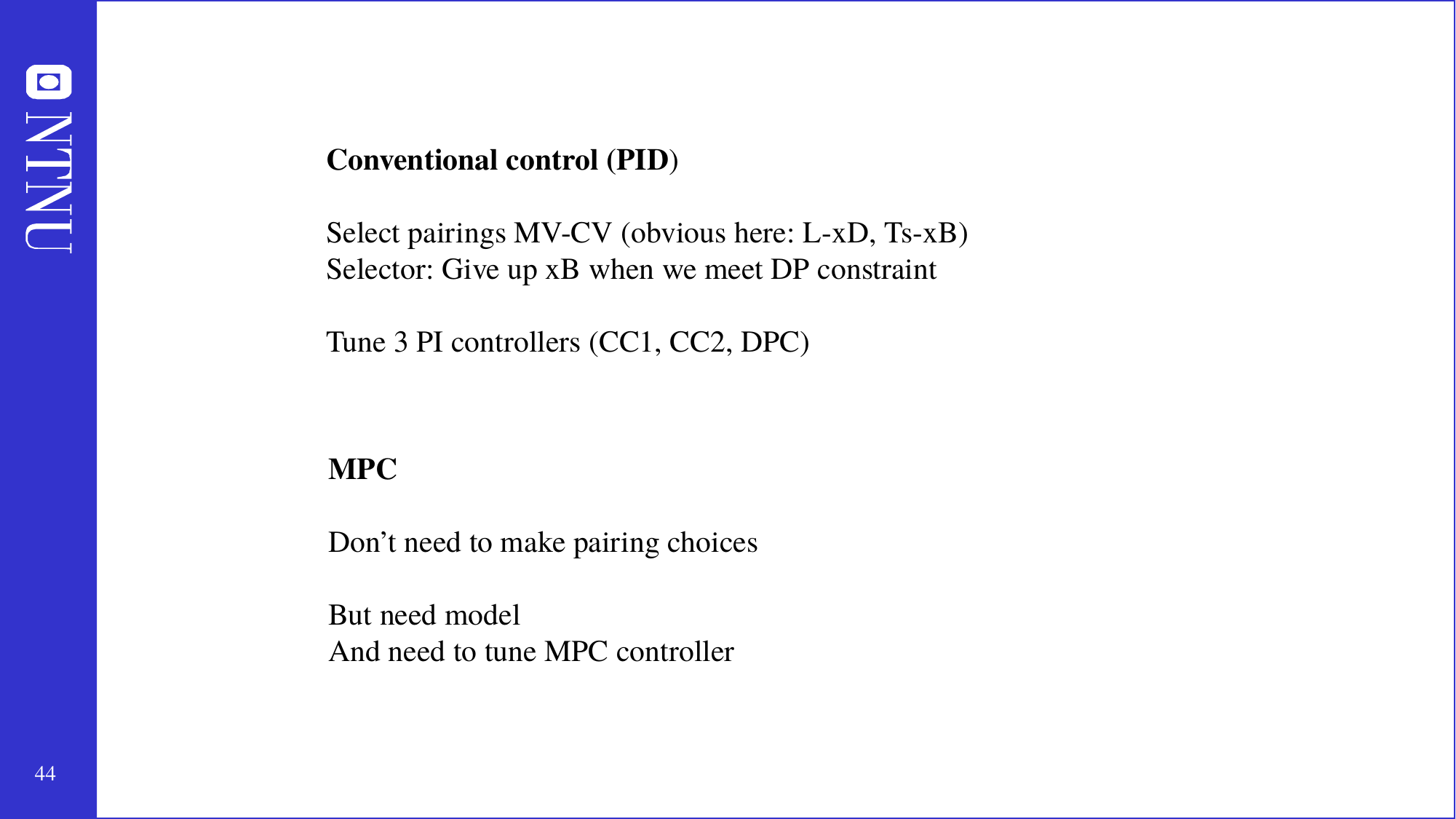

Conventional control (PID)

Select pairings MV-CV (obvious here: L-xD, Ts-xB)
Selector: Give up xB when we meet DP constraint

Tune 3 PI controllers (CC1, CC2, DPC)
MPC

Don’t need to make pairing choices

But need model
And need to tune MPC controller